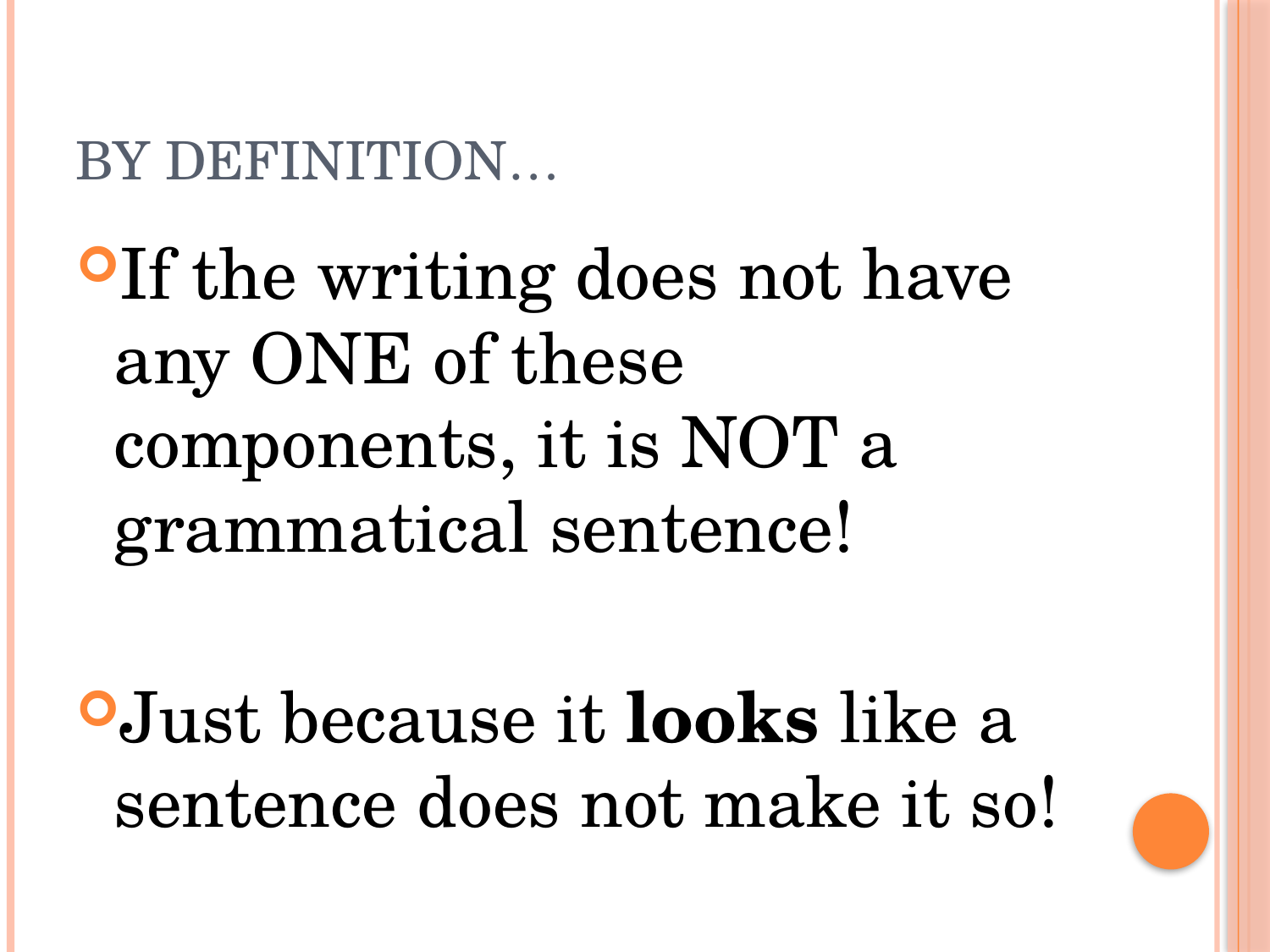

# By definition…
If the writing does not have any ONE of these components, it is NOT a grammatical sentence!

Just because it looks like a sentence does not make it so!